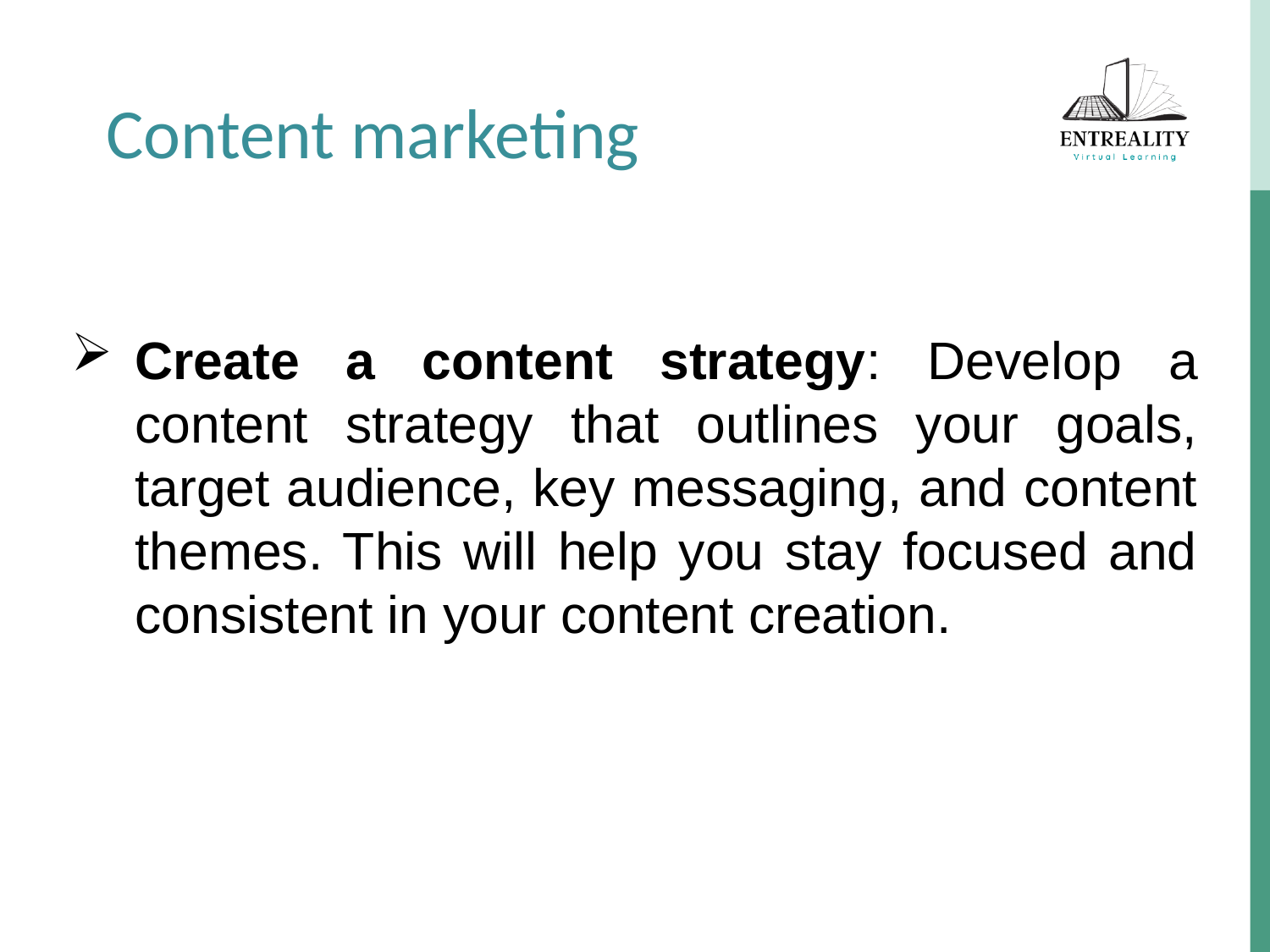

Content marketing

Create a content strategy: Develop a content strategy that outlines your goals, target audience, key messaging, and content themes. This will help you stay focused and consistent in your content creation.